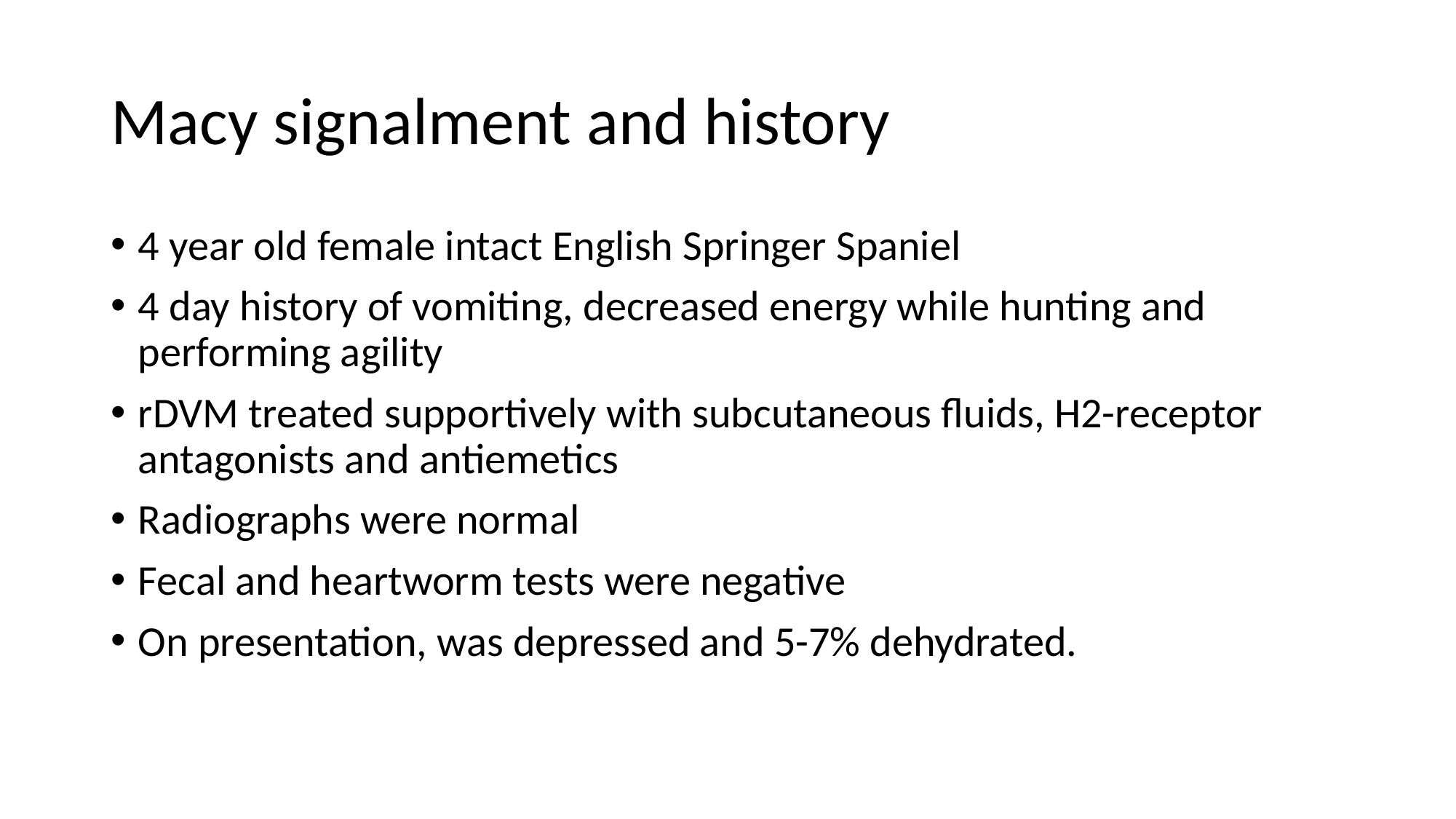

# Macy signalment and history
4 year old female intact English Springer Spaniel
4 day history of vomiting, decreased energy while hunting and performing agility
rDVM treated supportively with subcutaneous fluids, H2-receptor antagonists and antiemetics
Radiographs were normal
Fecal and heartworm tests were negative
On presentation, was depressed and 5-7% dehydrated.